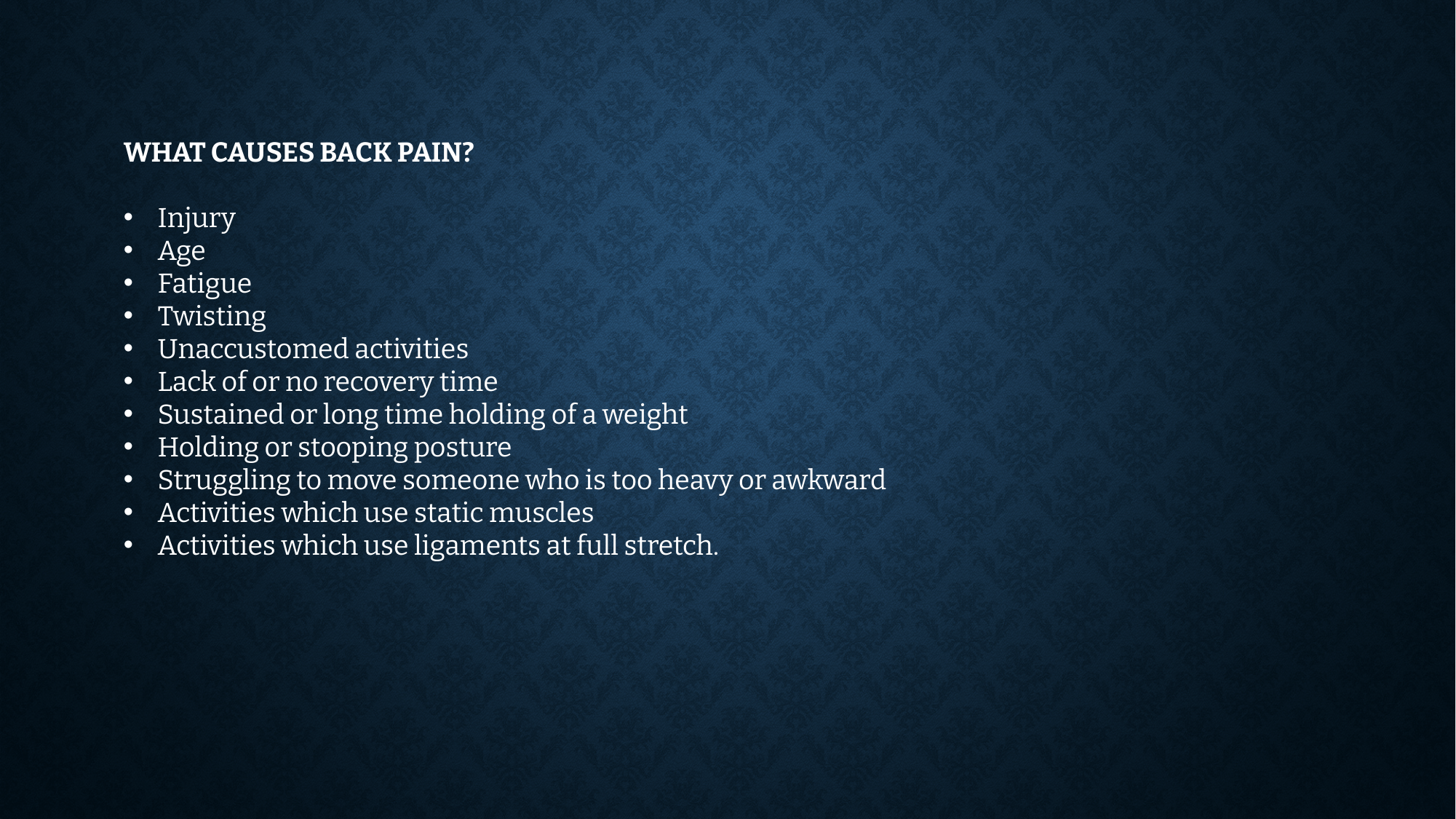

WHAT CAUSES BACK PAIN?

Injury
Age
Fatigue
Twisting
Unaccustomed activities
Lack of or no recovery time
Sustained or long time holding of a weight
Holding or stooping posture
Struggling to move someone who is too heavy or awkward
Activities which use static muscles
Activities which use ligaments at full stretch.